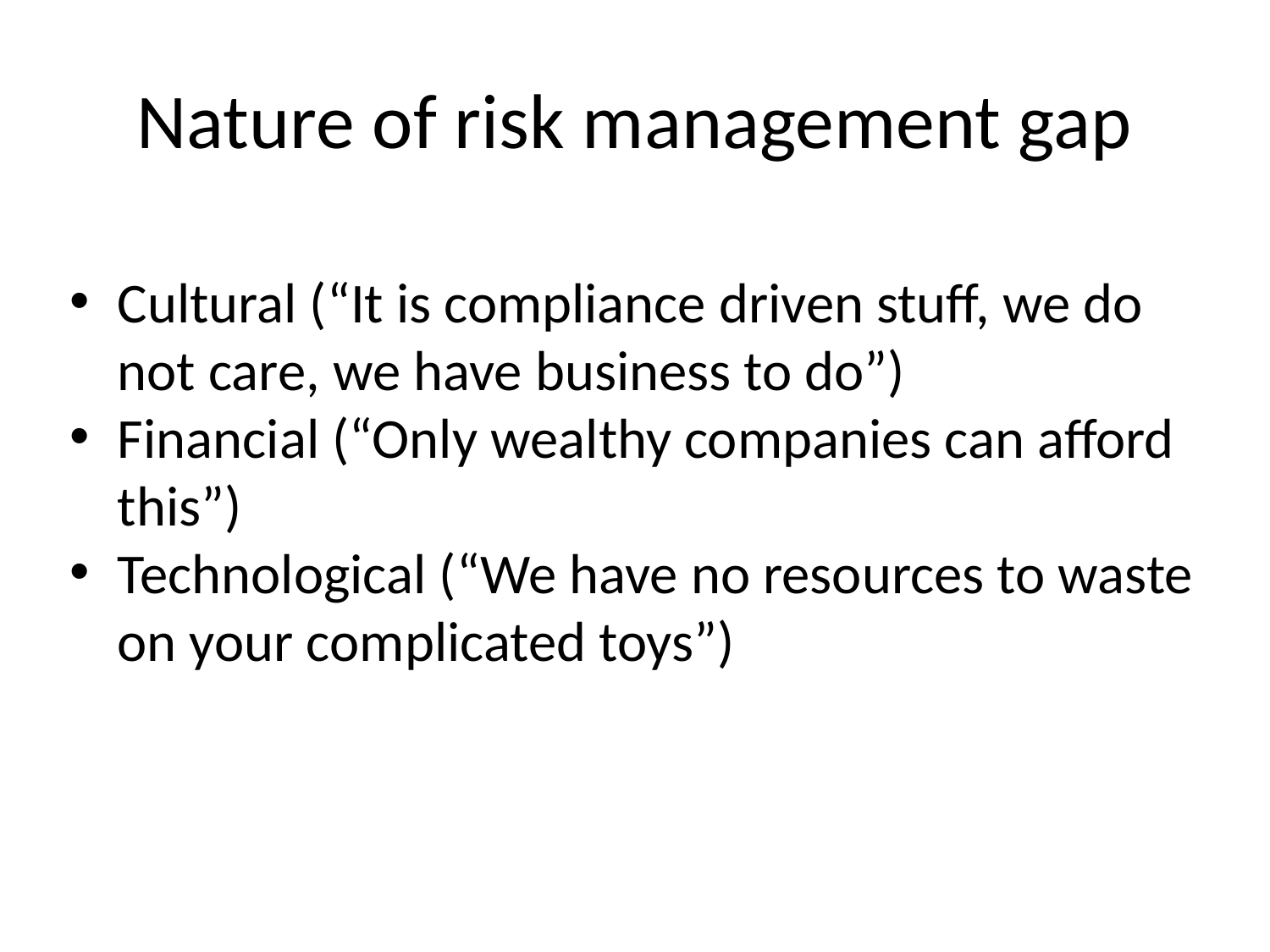

Nature of risk management gap

Cultural (“It is compliance driven stuff, we do not care, we have business to do”)
Financial (“Only wealthy companies can afford this”)
Technological (“We have no resources to waste on your complicated toys”)